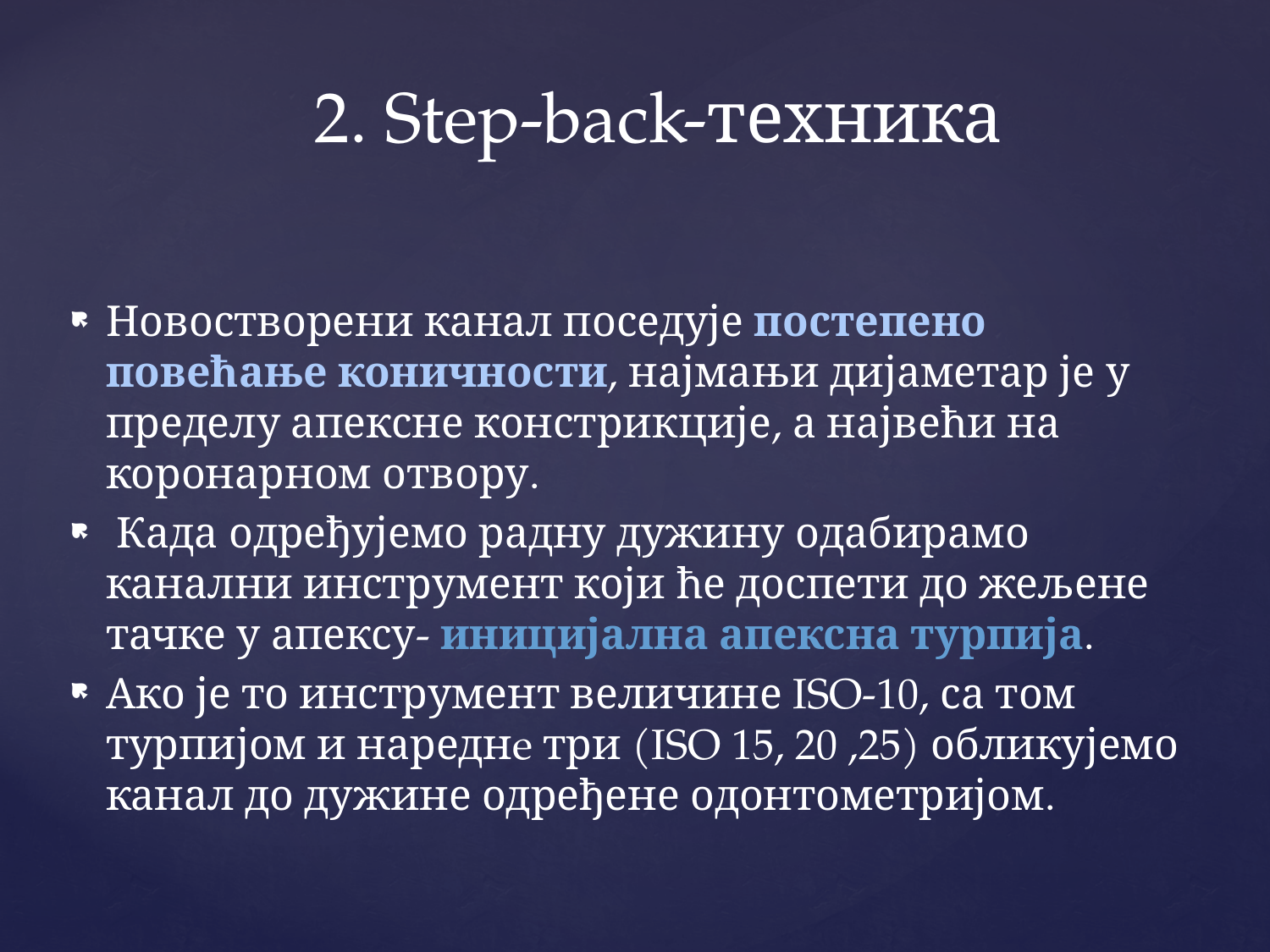

# 2. Step-back-техника
Новостворени канал поседује постепено повећање коничности, најмањи дијаметар је у пределу апексне констрикције, а највећи на коронарном отвору.
 Када одређујемо радну дужину одабирамо канални инструмент који ће доспети до жељене тачке у апексу- иницијална апексна турпија.
Ако је то инструмент величине ISO-10, са том турпијом и нареднe три (ISO 15, 20 ,25) обликујемо канал до дужине одређене одонтометријом.